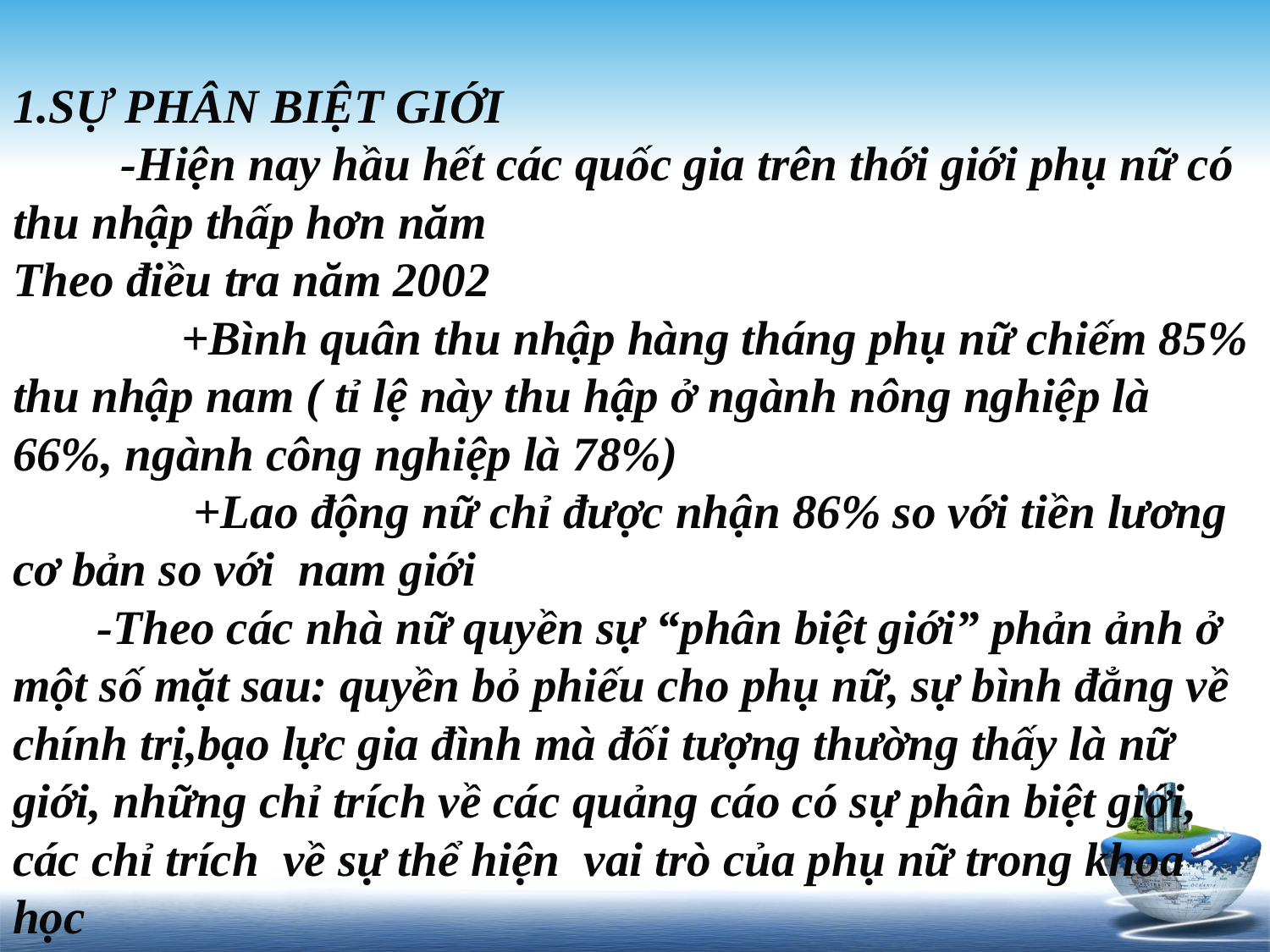

# 1.SỰ PHÂN BIỆT GIỚI -Hiện nay hầu hết các quốc gia trên thới giới phụ nữ có thu nhập thấp hơn năm Theo điều tra năm 2002 +Bình quân thu nhập hàng tháng phụ nữ chiếm 85% thu nhập nam ( tỉ lệ này thu hập ở ngành nông nghiệp là 66%, ngành công nghiệp là 78%) +Lao động nữ chỉ được nhận 86% so với tiền lương cơ bản so với  nam giới -Theo các nhà nữ quyền sự “phân biệt giới” phản ảnh ở một số mặt sau: quyền bỏ phiếu cho phụ nữ, sự bình đẳng về chính trị,bạo lực gia đình mà đối tượng thường thấy là nữ giới, những chỉ trích về các quảng cáo có sự phân biệt giới, các chỉ trích  về sự thể hiện  vai trò của phụ nữ trong khoa học